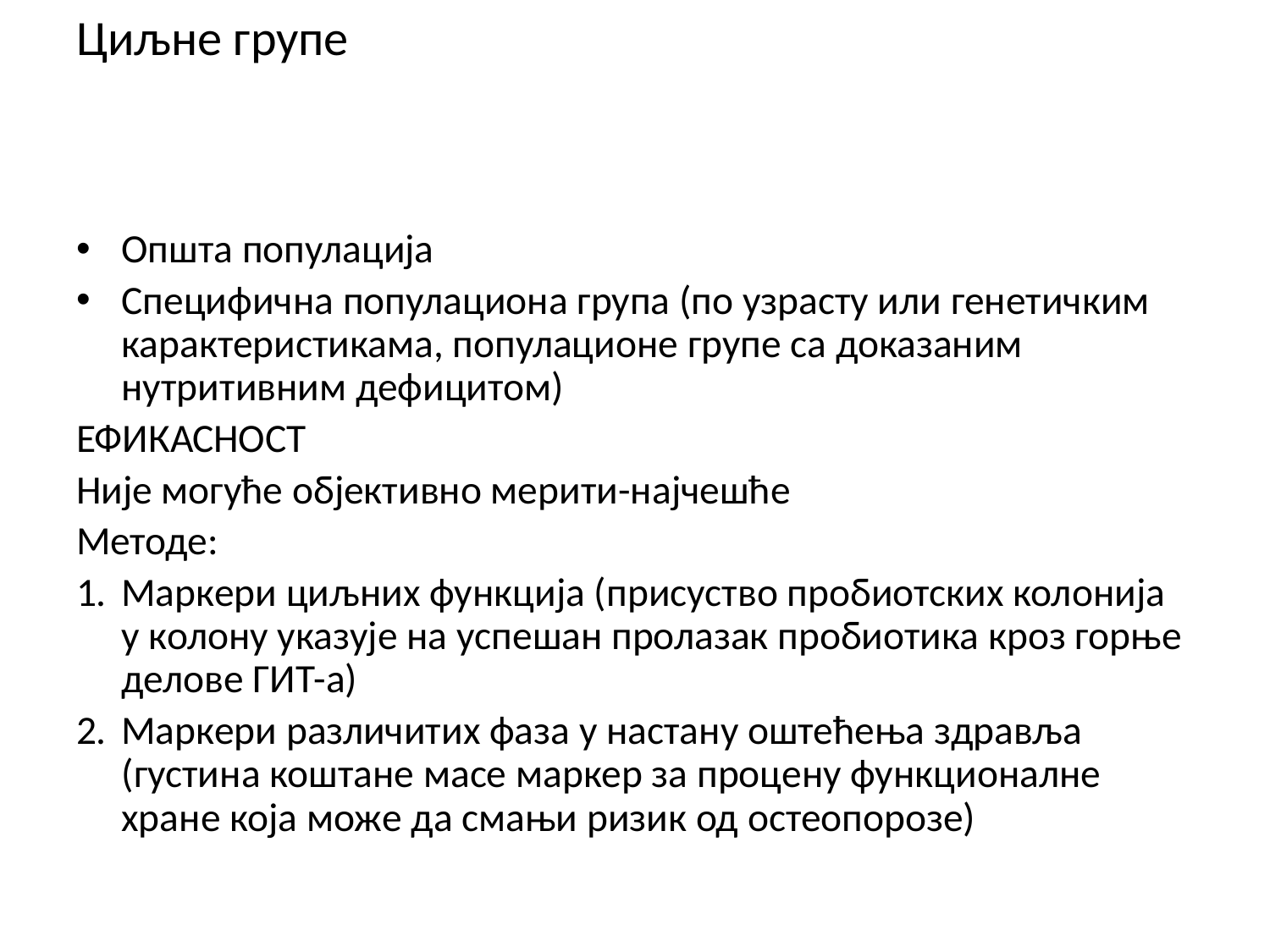

# Циљне групе
Општа популација
Специфична популациона група (по узрасту или генетичким карактеристикама, популационе групе са доказаним нутритивним дефицитом)
ЕФИКАСНОСТ
Није могуће објективно мерити-најчешће
Методе:
Маркери циљних функција (присуство пробиотских колонија у колону указује на успешан пролазак пробиотика кроз горње делове ГИТ-а)
Маркери различитих фаза у настану оштећења здравља (густина коштане масе маркер за процену функционалне хране која може да смањи ризик од остеопорозе)